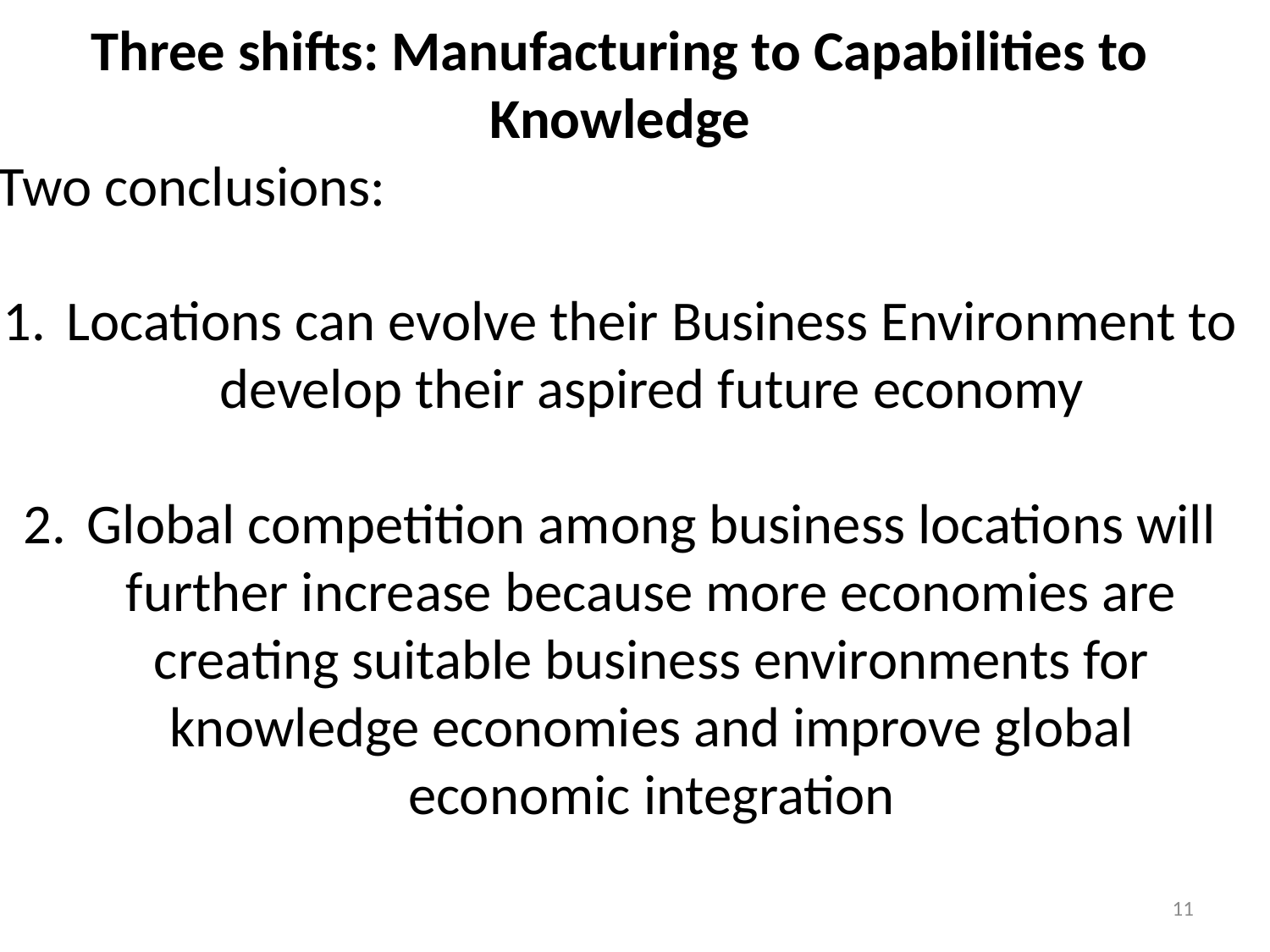

Three shifts: Manufacturing to Capabilities to Knowledge
Two conclusions:

Locations can evolve their Business Environment to develop their aspired future economy

Global competition among business locations will further increase because more economies are creating suitable business environments for knowledge economies and improve global economic integration

11